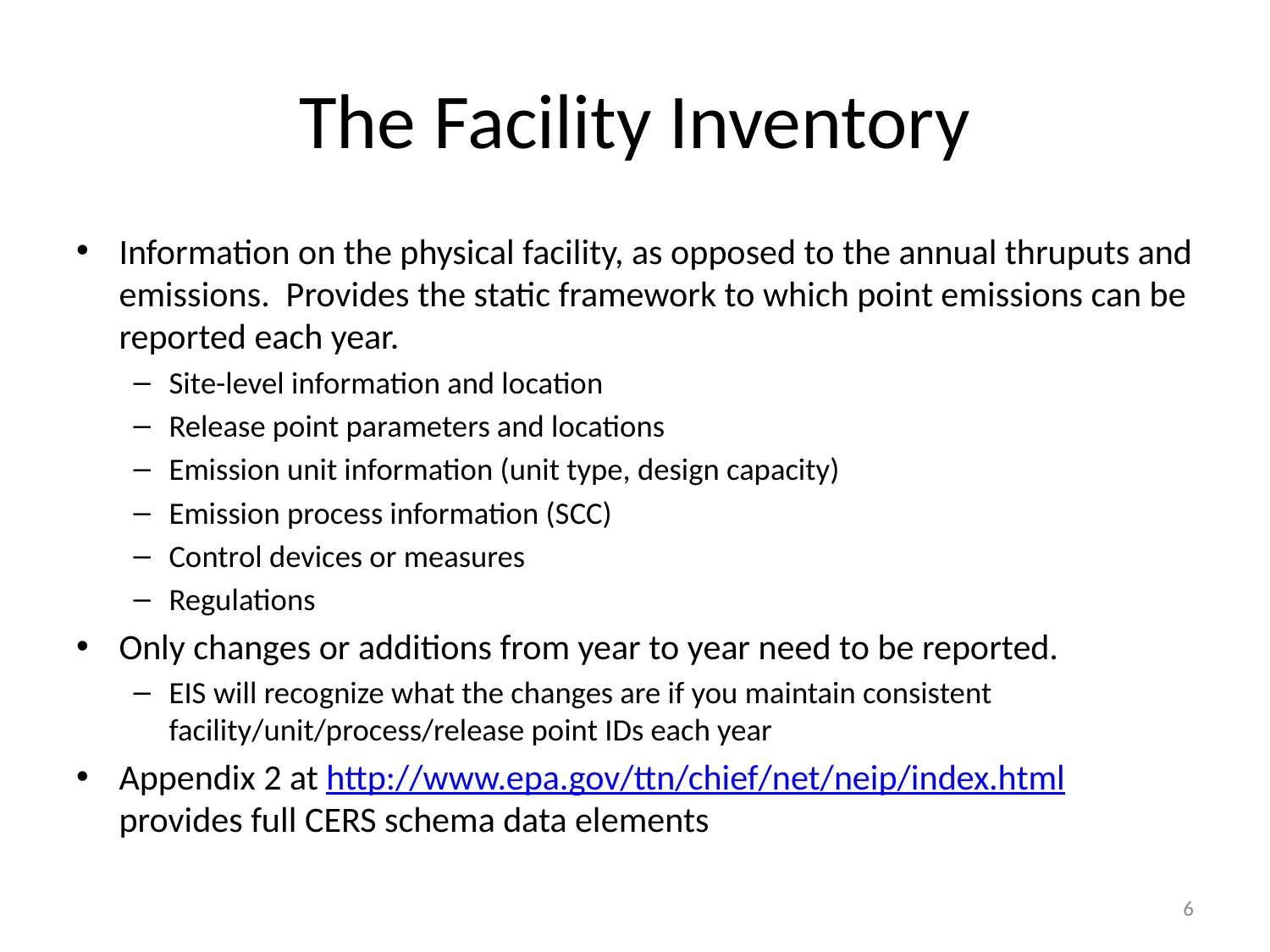

# The Facility Inventory
Information on the physical facility, as opposed to the annual thruputs and emissions.  Provides the static framework to which point emissions can be reported each year.
Site-level information and location
Release point parameters and locations
Emission unit information (unit type, design capacity)
Emission process information (SCC)
Control devices or measures
Regulations
Only changes or additions from year to year need to be reported.
EIS will recognize what the changes are if you maintain consistent facility/unit/process/release point IDs each year
Appendix 2 at http://www.epa.gov/ttn/chief/net/neip/index.html provides full CERS schema data elements

6